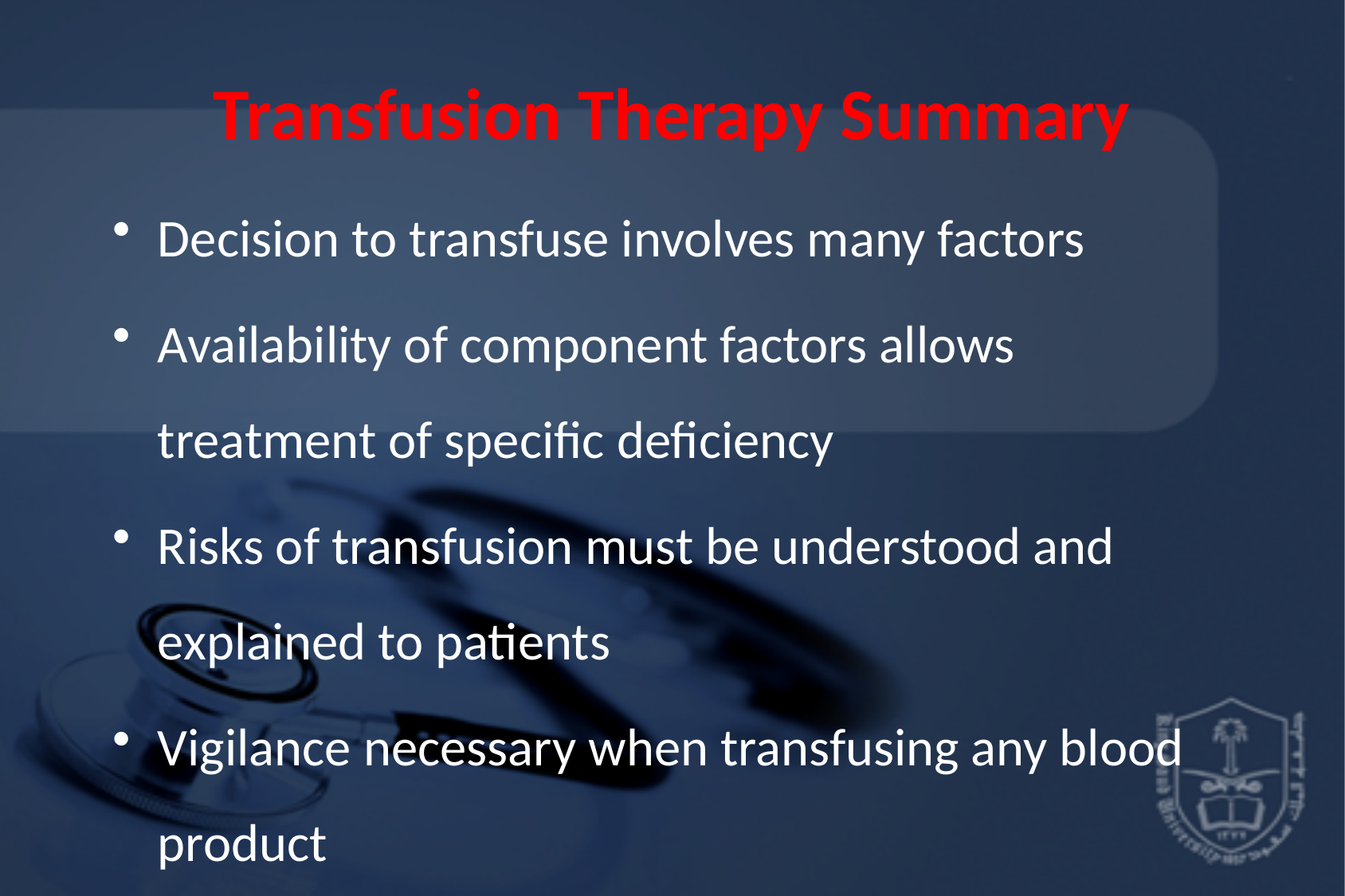

# Transfusion Therapy Summary
Decision to transfuse involves many factors
Availability of component factors allows treatment of specific deficiency
Risks of transfusion must be understood and explained to patients
Vigilance necessary when transfusing any blood product